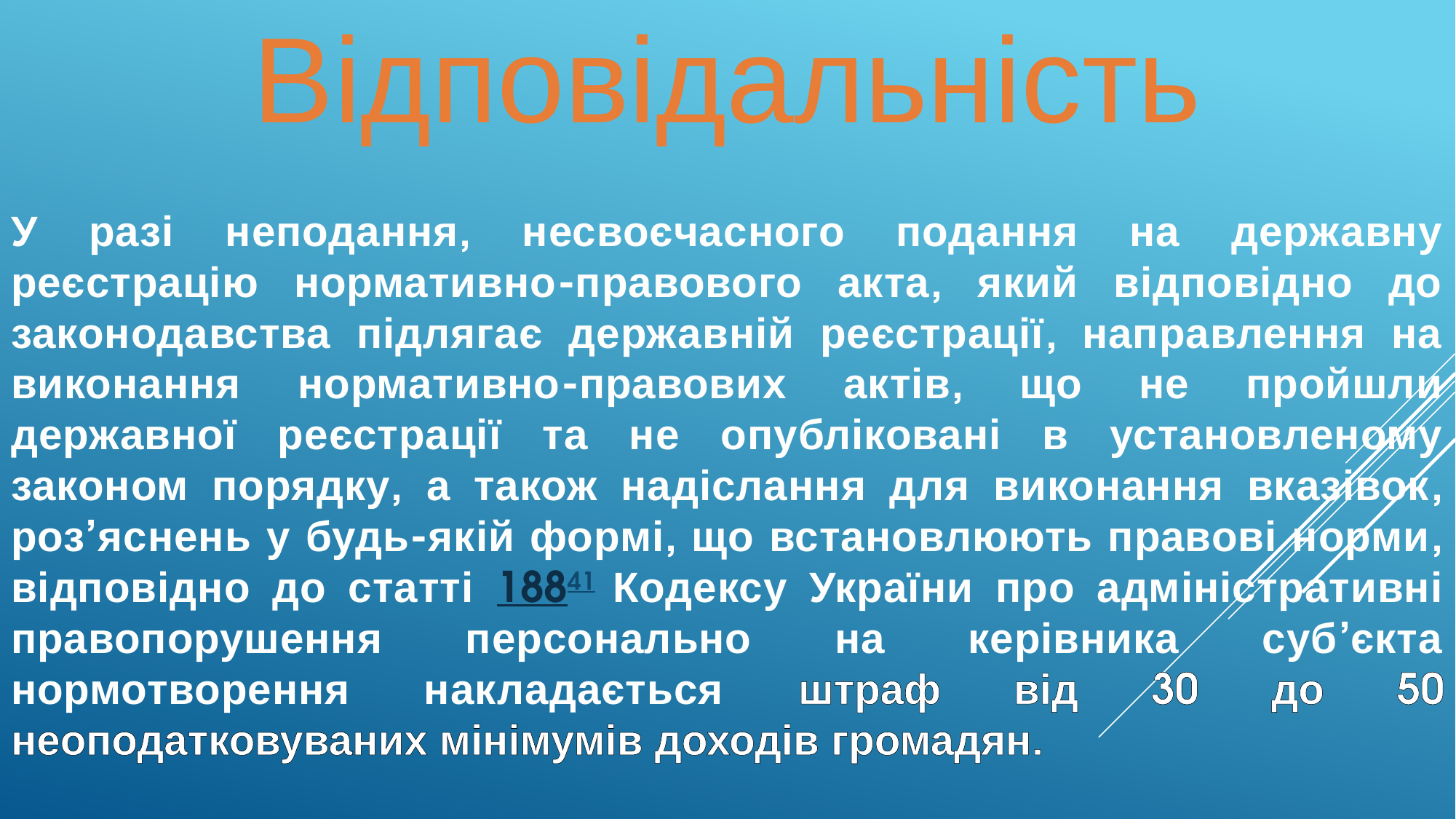

# Відповідальність
У разі неподання, несвоєчасного подання на державну реєстрацію нормативно-правового акта, який відповідно до законодавства підлягає державній реєстрації, направлення на виконання нормативно-правових актів, що не пройшли державної реєстрації та не опубліковані в установленому законом порядку, а також надіслання для виконання вказівок, роз’яснень у будь-якій формі, що встановлюють правові норми, відповідно до статті 18841 Кодексу України про адміністративні правопорушення персонально на керівника суб’єкта нормотворення накладається штраф від 30 до 50 неоподатковуваних мінімумів доходів громадян.